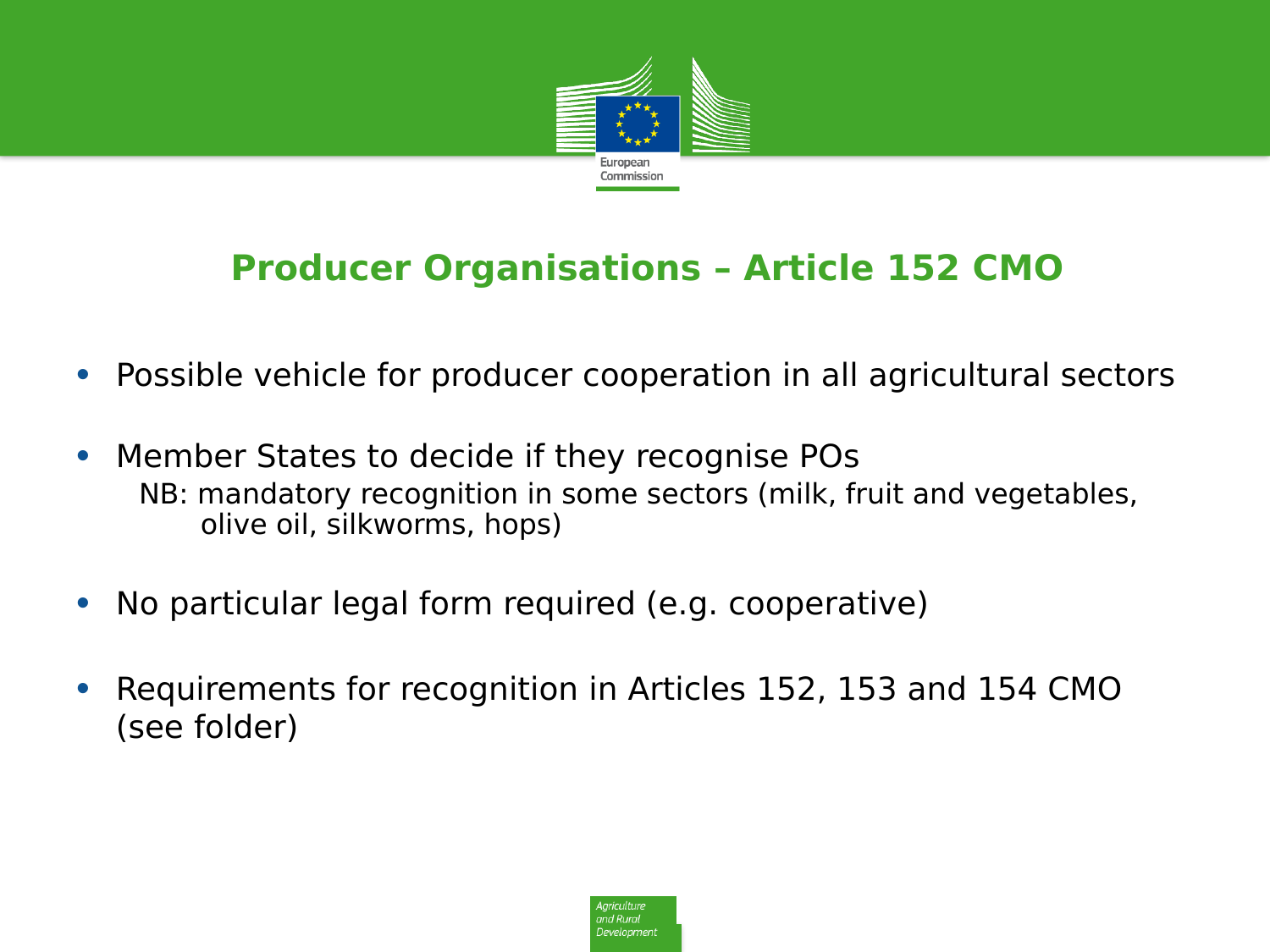

# Producer Organisations – Article 152 CMO

Possible vehicle for producer cooperation in all agricultural sectors

Member States to decide if they recognise POs
NB: mandatory recognition in some sectors (milk, fruit and vegetables, olive oil, silkworms, hops)

No particular legal form required (e.g. cooperative)

Requirements for recognition in Articles 152, 153 and 154 CMO (see folder)